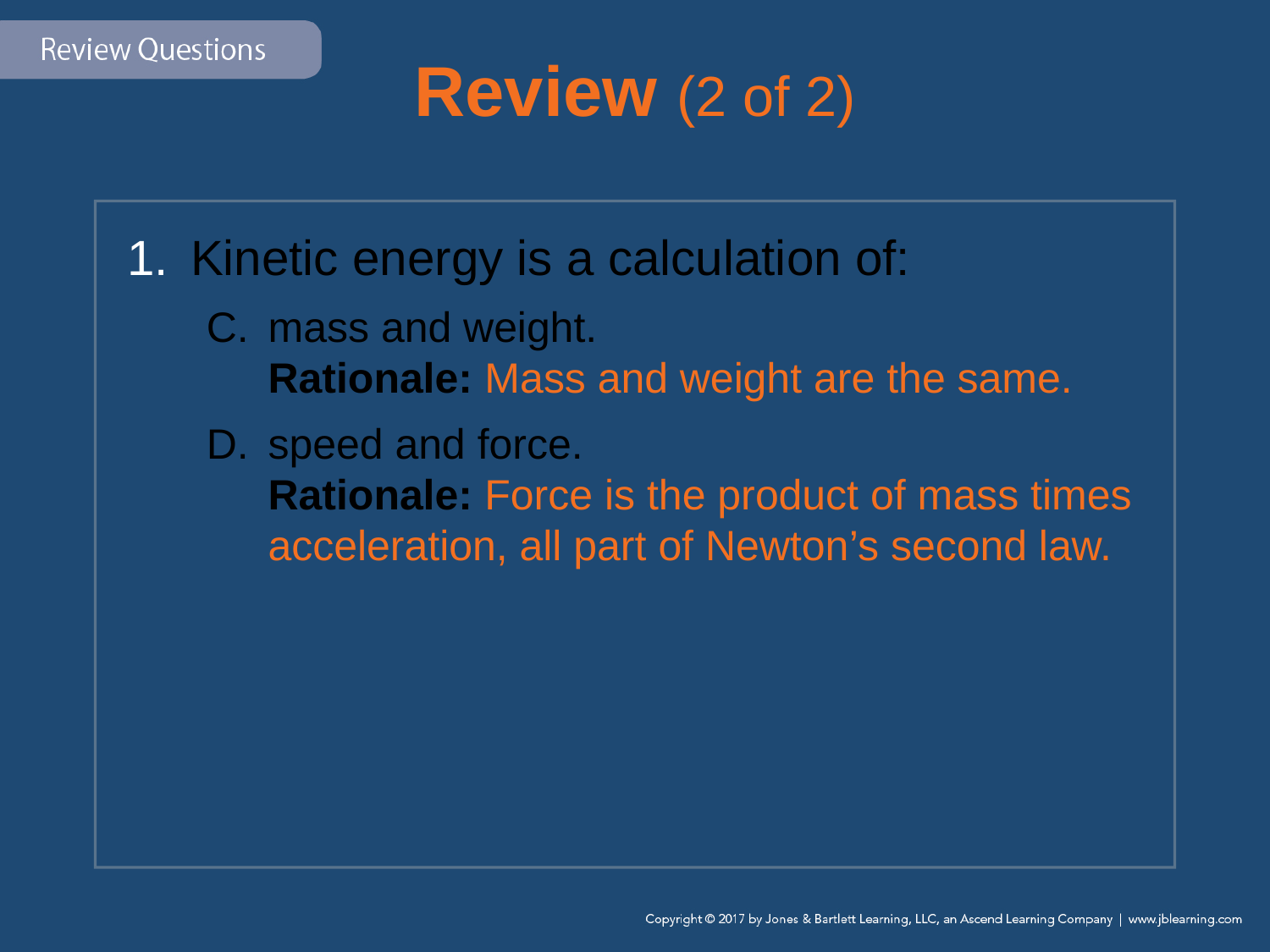

# Review (2 of 2)
Kinetic energy is a calculation of:
C.	mass and weight.
Rationale: Mass and weight are the same.
D.	speed and force.
Rationale: Force is the product of mass times acceleration, all part of Newton’s second law.